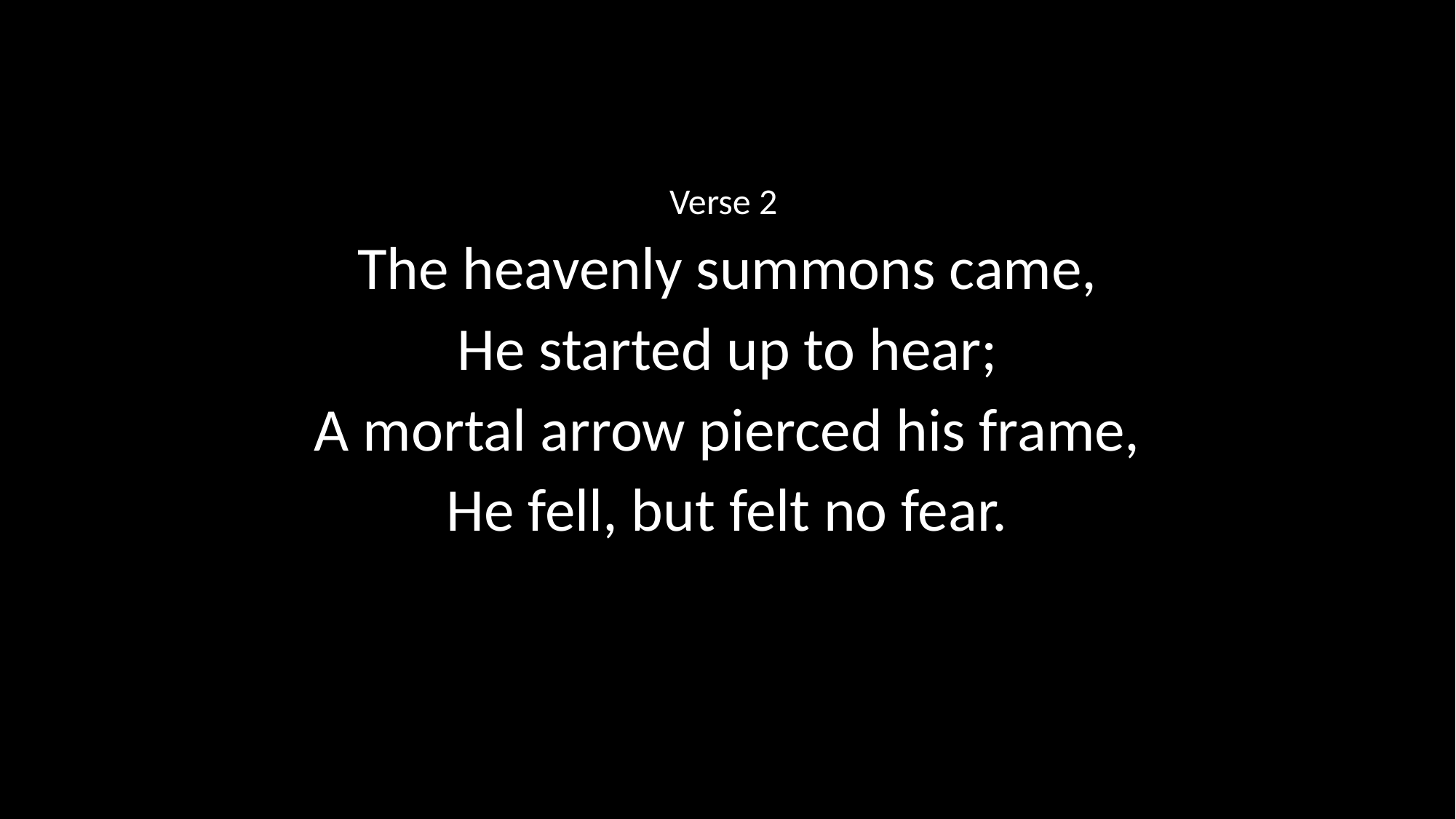

Verse 2
The heavenly summons came,
He started up to hear;
A mortal arrow pierced his frame,
He fell, but felt no fear.